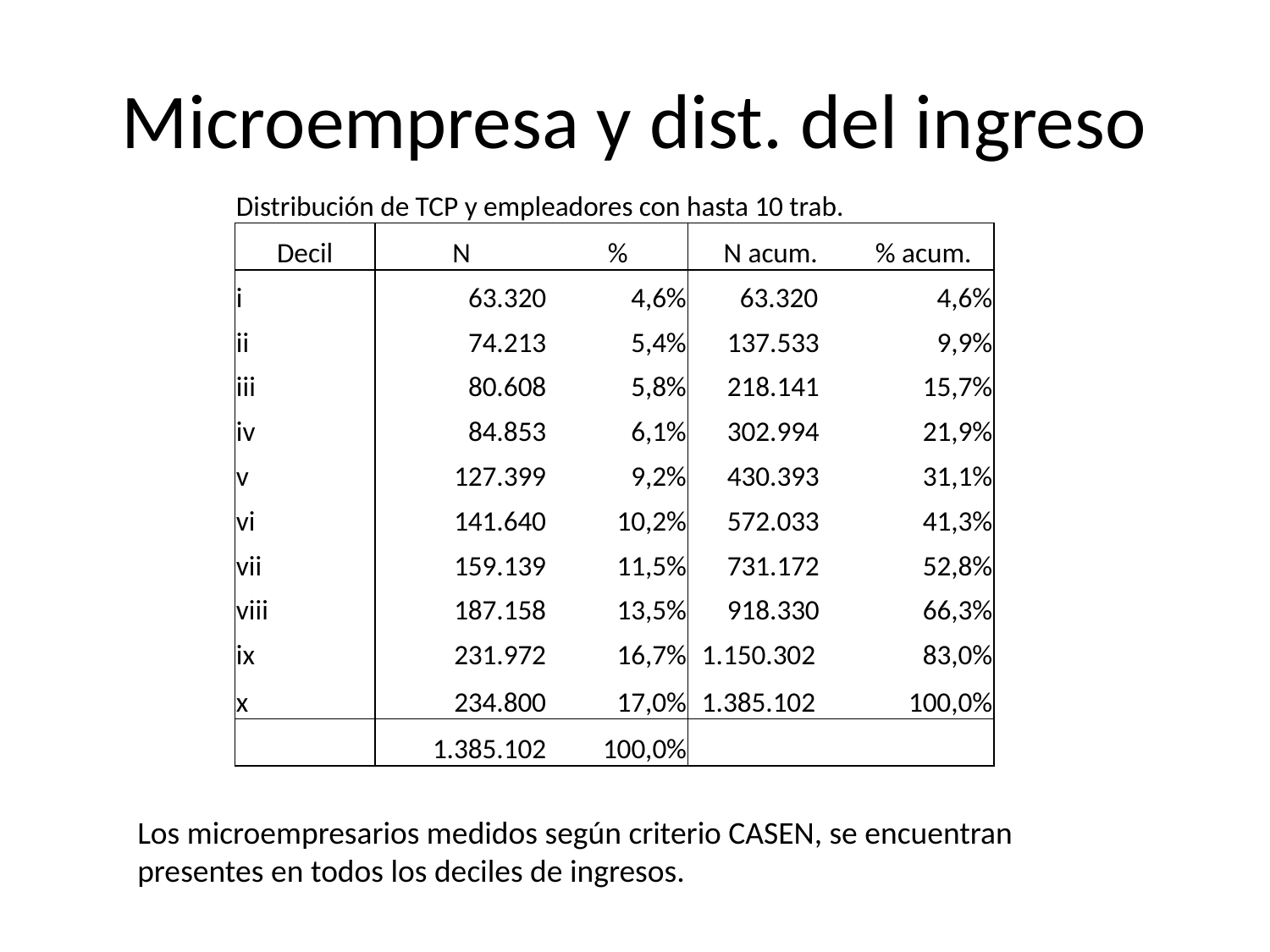

# Microempresa y dist. del ingreso
| Distribución de TCP y empleadores con hasta 10 trab. |  |  |  |  |
| --- | --- | --- | --- | --- |
| Decil | N | % | N acum. | % acum. |
| i | 63.320 | 4,6% | 63.320 | 4,6% |
| ii | 74.213 | 5,4% | 137.533 | 9,9% |
| iii | 80.608 | 5,8% | 218.141 | 15,7% |
| iv | 84.853 | 6,1% | 302.994 | 21,9% |
| v | 127.399 | 9,2% | 430.393 | 31,1% |
| vi | 141.640 | 10,2% | 572.033 | 41,3% |
| vii | 159.139 | 11,5% | 731.172 | 52,8% |
| viii | 187.158 | 13,5% | 918.330 | 66,3% |
| ix | 231.972 | 16,7% | 1.150.302 | 83,0% |
| x | 234.800 | 17,0% | 1.385.102 | 100,0% |
|  | 1.385.102 | 100,0% |  |  |
Los microempresarios medidos según criterio CASEN, se encuentran presentes en todos los deciles de ingresos.